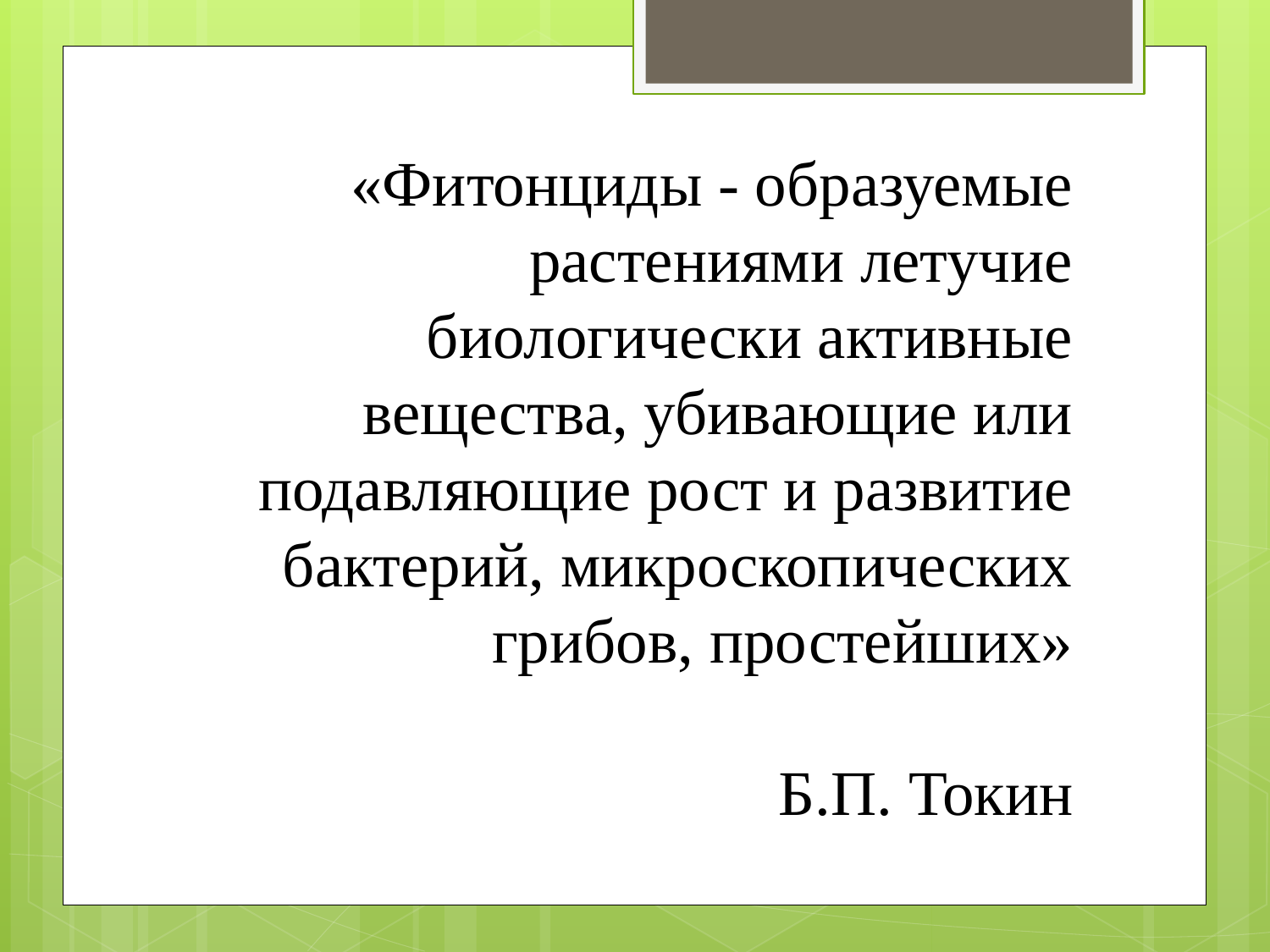

«Фитонциды - образуемые растениями летучие биологически активные вещества, убивающие или подавляющие рост и развитие бактерий, микроскопических грибов, простейших»
Б.П. Токин
#